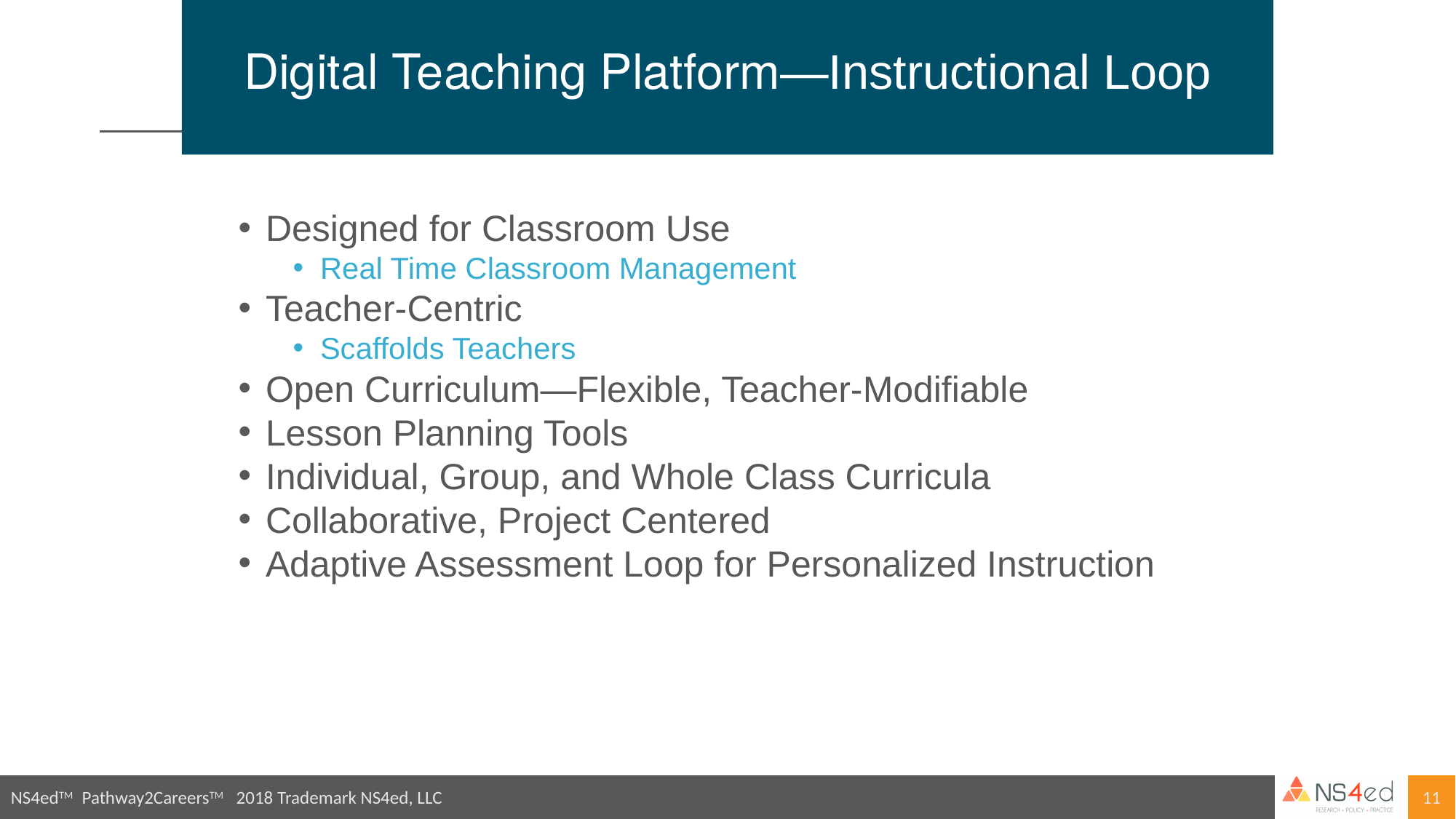

# Digital Teaching Platform—Instructional Loop
Designed for Classroom Use
Real Time Classroom Management
Teacher-Centric
Scaffolds Teachers
Open Curriculum—Flexible, Teacher-Modifiable
Lesson Planning Tools
Individual, Group, and Whole Class Curricula
Collaborative, Project Centered
Adaptive Assessment Loop for Personalized Instruction